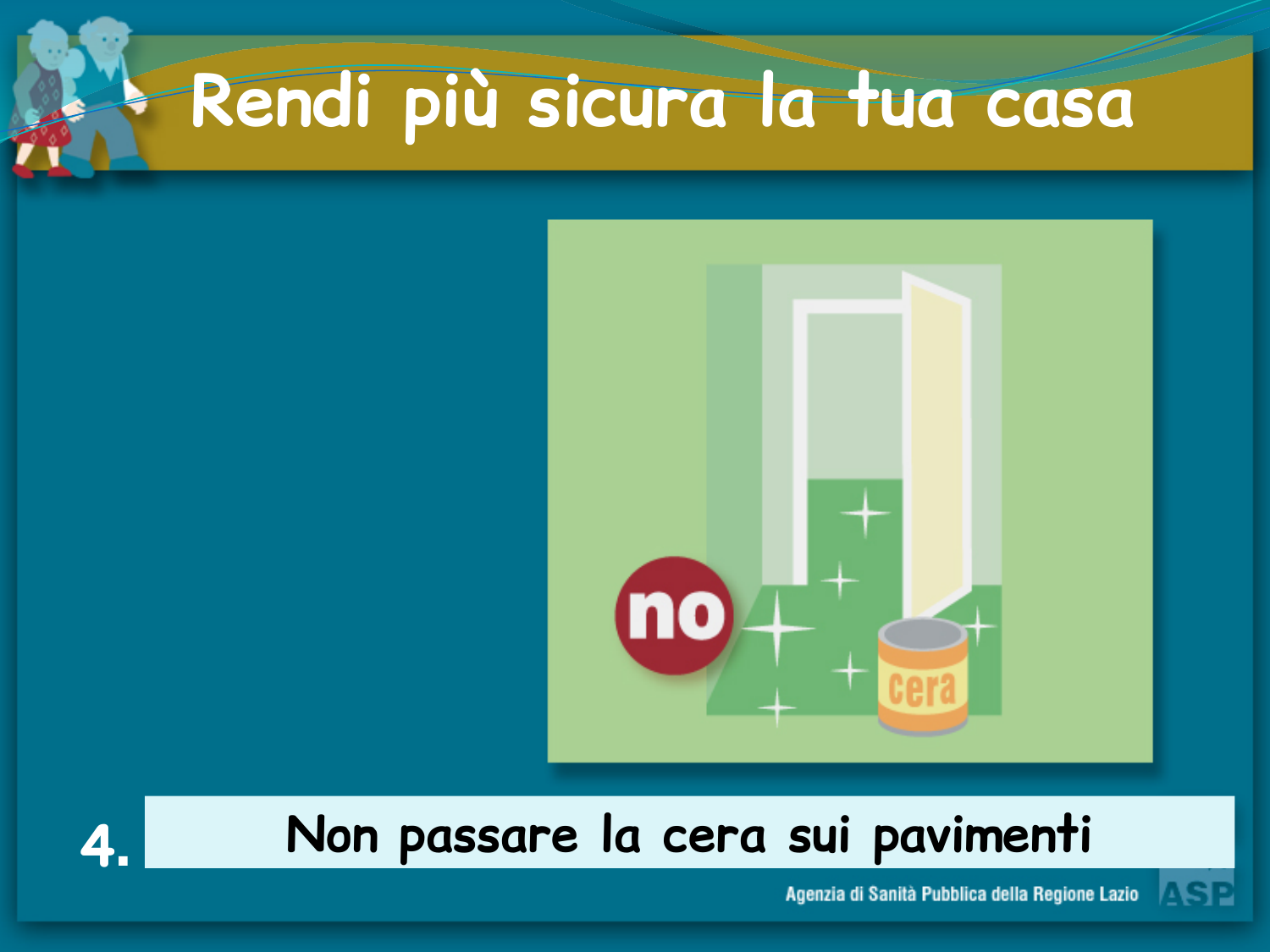

Rendi più sicura la tua casa
4.
Non passare la cera sui pavimenti